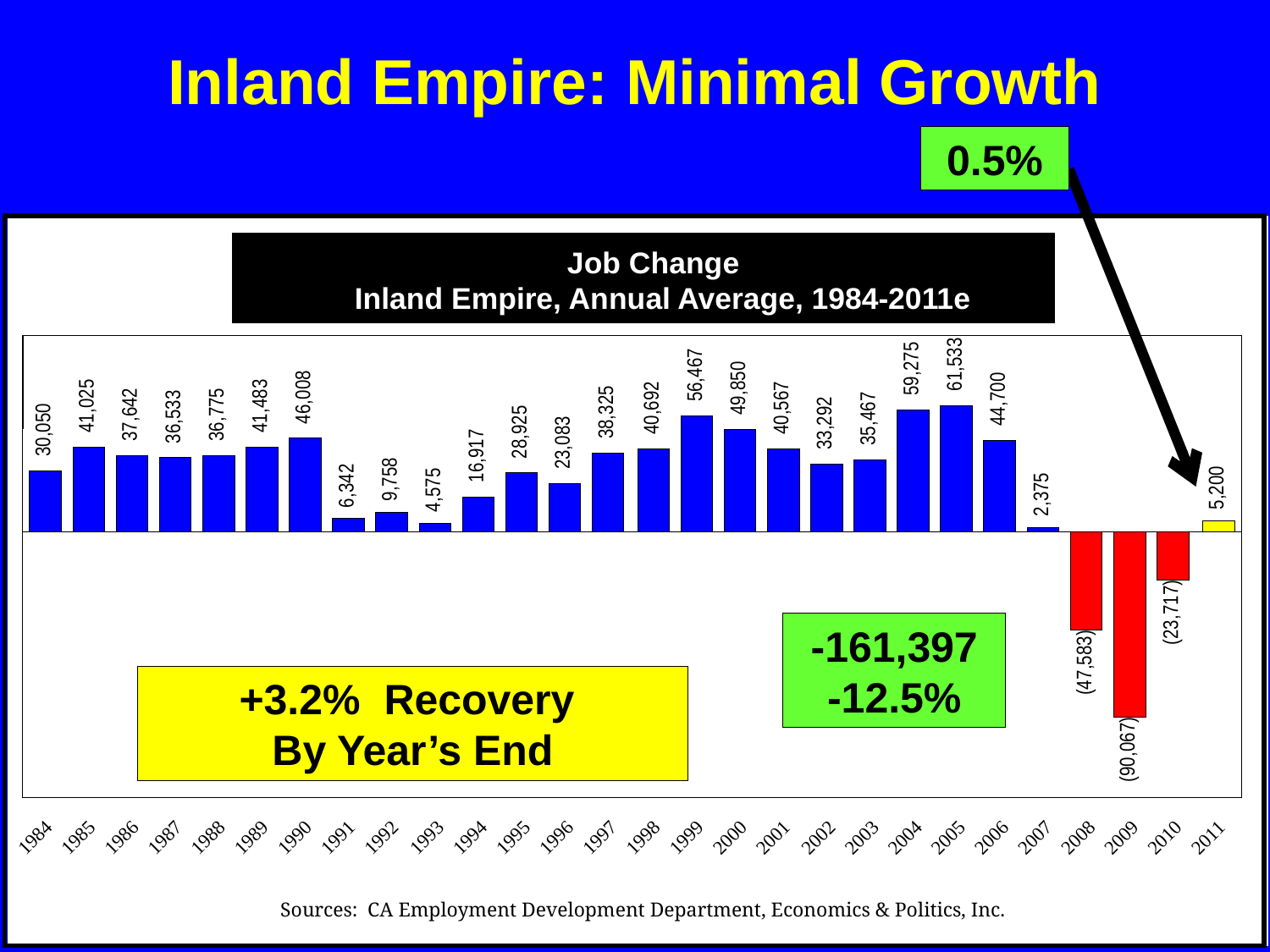

# Inland Empire: Minimal Growth
0.5%

Job Change
Inland Empire, Annual Average, 1984-2011e

61,533
59,275
56,467
49,850
46,008
44,700
41,025
41,483
40,692
40,567
38,325
37,642
36,775
36,533
35,467

33,292

30,050
28,925

23,083

16,917

5,200

9,758

6,342

4,575

2,375

(23,717)
(47,583)
(90,067)
-161,397
-12.5%
+3.2%  Recovery
By Year’s End
1984
1985
1986
1987
1988
1989
1990
1991
1992
1993
1994
1995
1996
1997
1998
1999
2000
2001
2002
2003
2004
2005
2006
2007
2008
2009
2010
2011

Sources:  CA Employment Development Department, Economics & Politics, Inc.